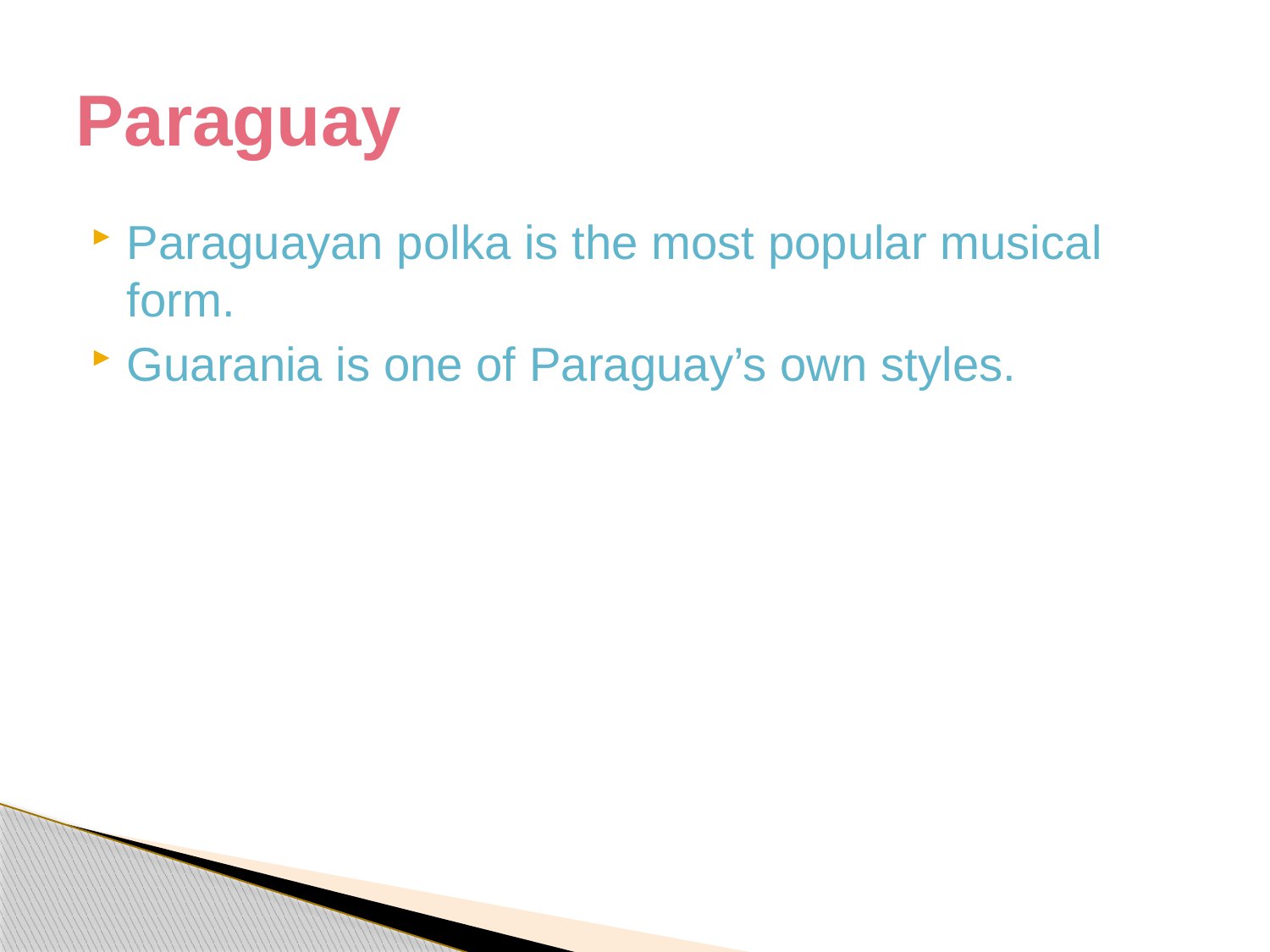

# Paraguay
Paraguayan polka is the most popular musical form.
Guarania is one of Paraguay’s own styles.